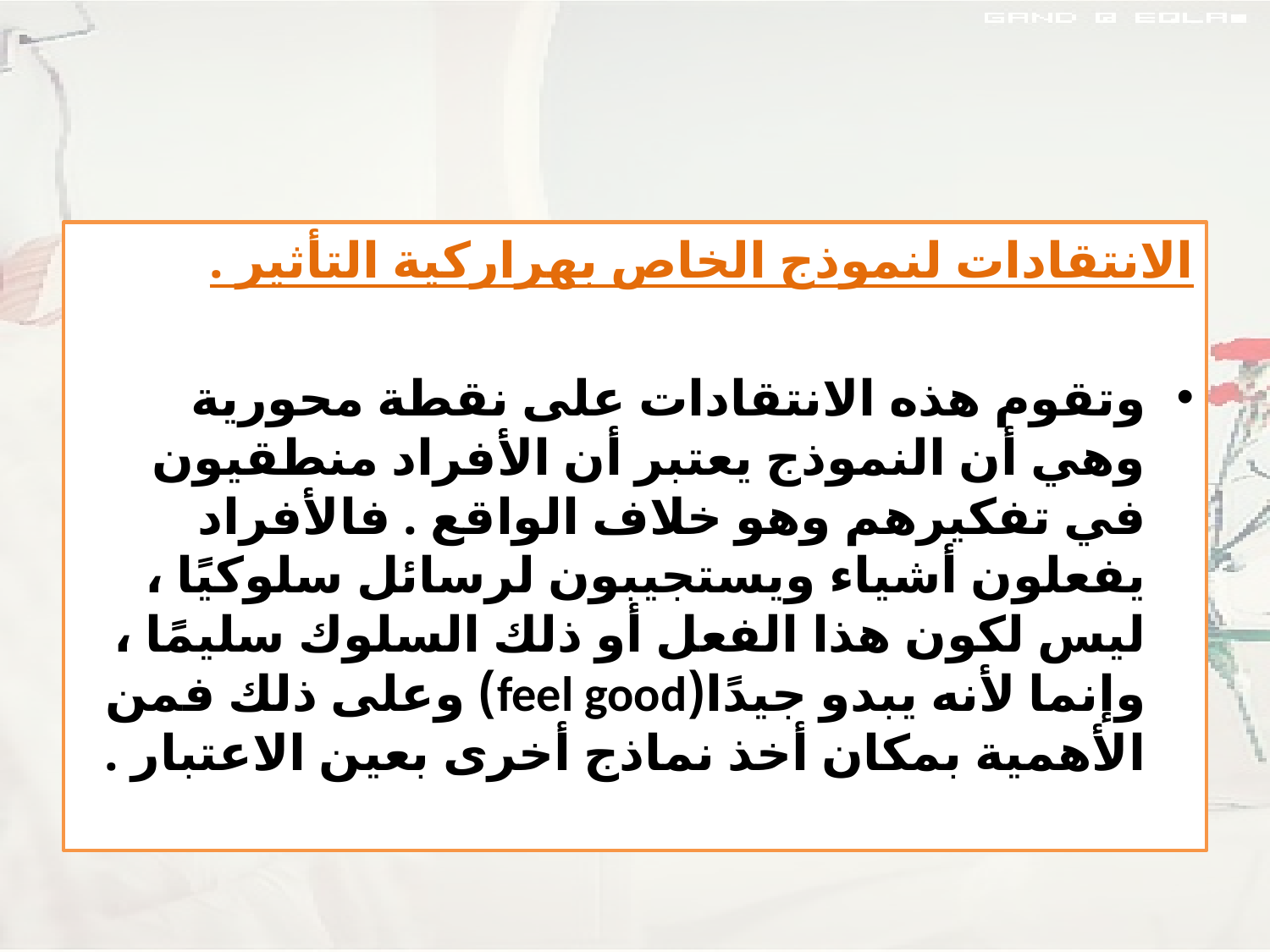

#
الانتقادات لنموذج الخاص بهراركية التأثير .

وتقوم هذه الانتقادات على نقطة محورية وهي أن النموذج يعتبر أن الأفراد منطقيون في تفكيرهم وهو خلاف الواقع . فالأفراد يفعلون أشياء ويستجيبون لرسائل سلوكيًا ، ليس لكون هذا الفعل أو ذلك السلوك سليمًا ، وإنما لأنه يبدو جيدًا(feel good) وعلى ذلك فمن الأهمية بمكان أخذ نماذج أخرى بعين الاعتبار .